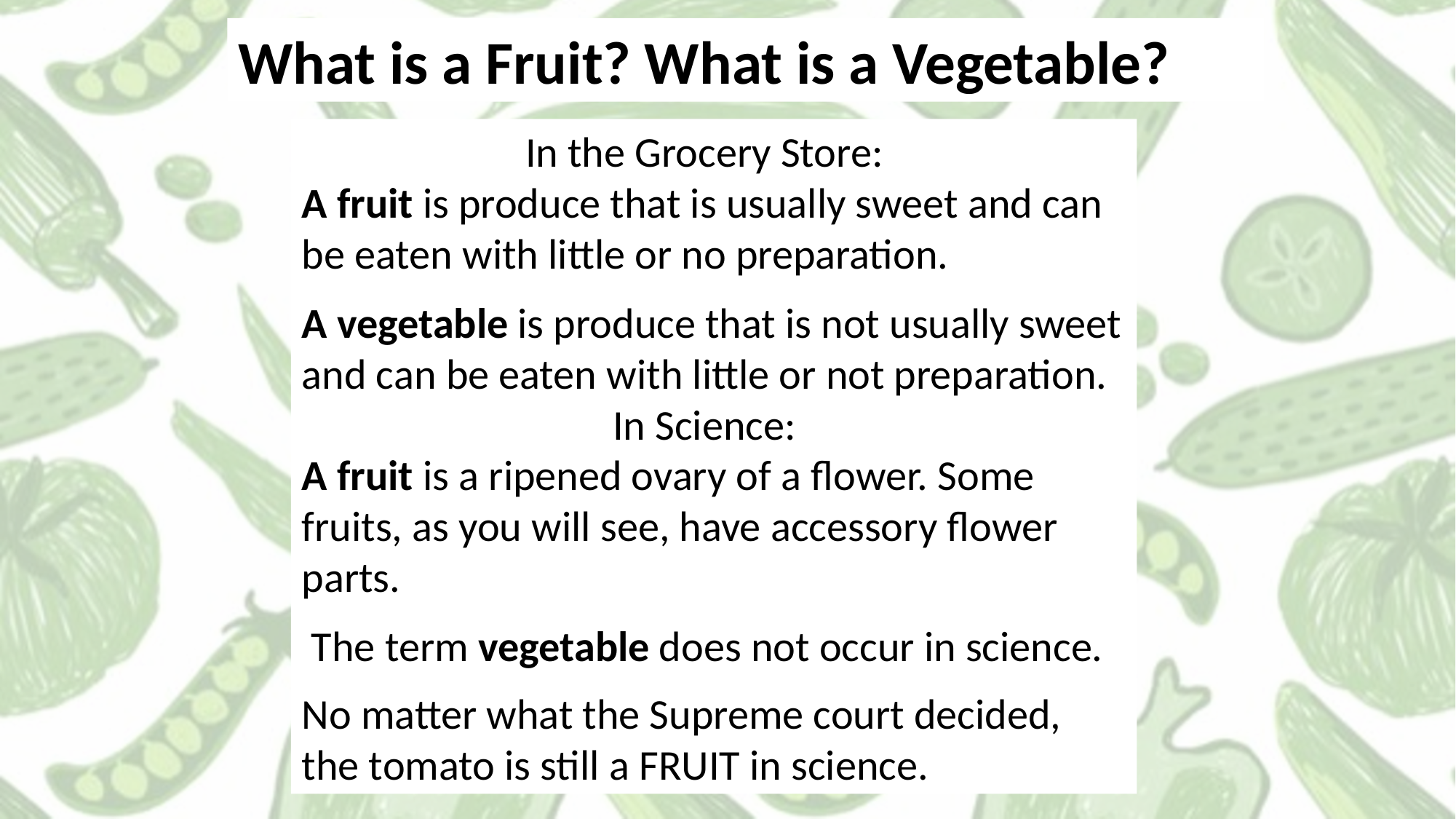

What is a Fruit? What is a Vegetable?
In the Grocery Store:
A fruit is produce that is usually sweet and can be eaten with little or no preparation.

A vegetable is produce that is not usually sweet and can be eaten with little or not preparation.
In Science:
A fruit is a ripened ovary of a flower. Some fruits, as you will see, have accessory flower parts.

 The term vegetable does not occur in science.

No matter what the Supreme court decided, the tomato is still a FRUIT in science.